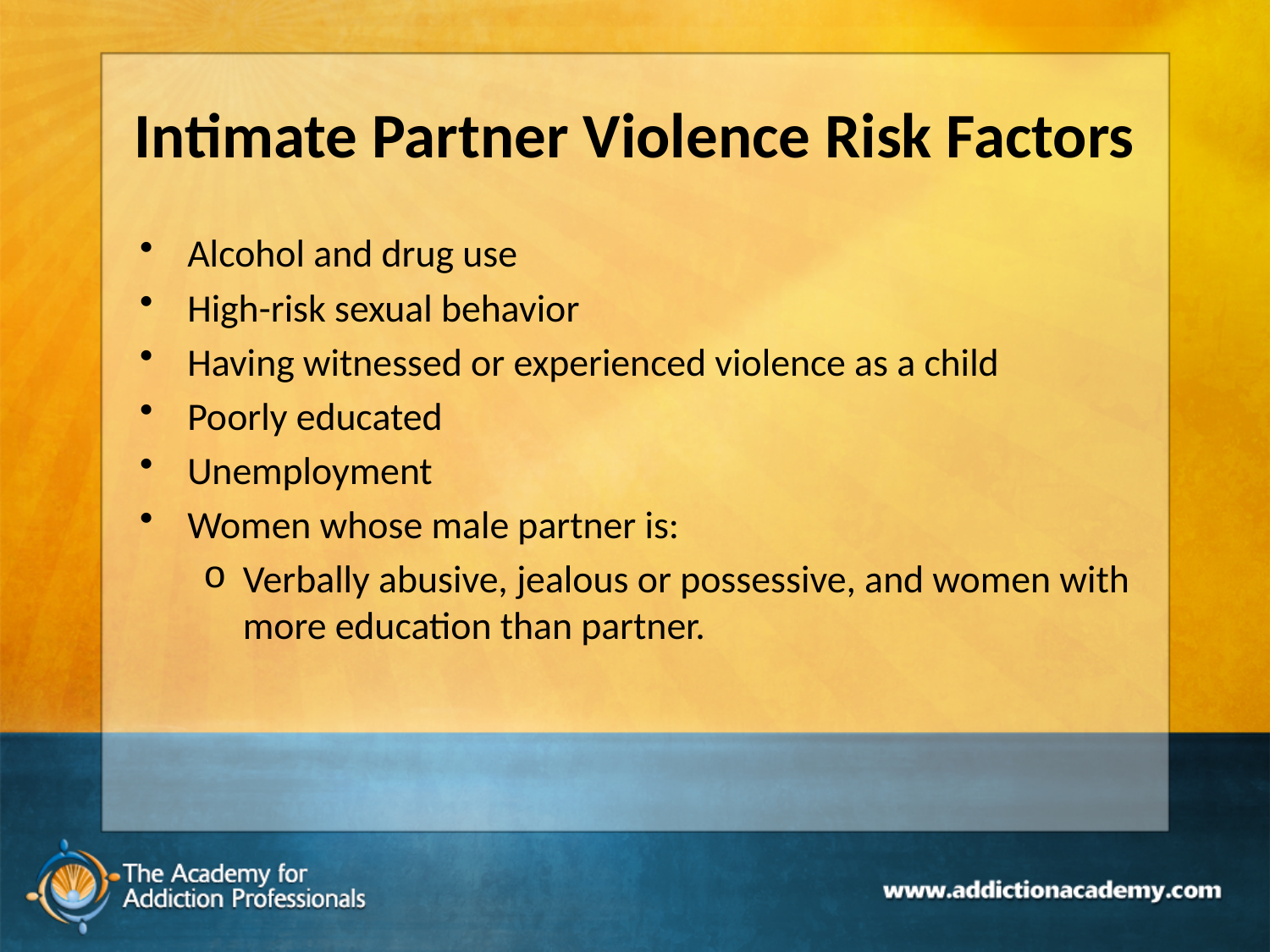

# Intimate Partner Violence Risk Factors
Alcohol and drug use
High-risk sexual behavior
Having witnessed or experienced violence as a child
Poorly educated
Unemployment
Women whose male partner is:
Verbally abusive, jealous or possessive, and women with more education than partner.